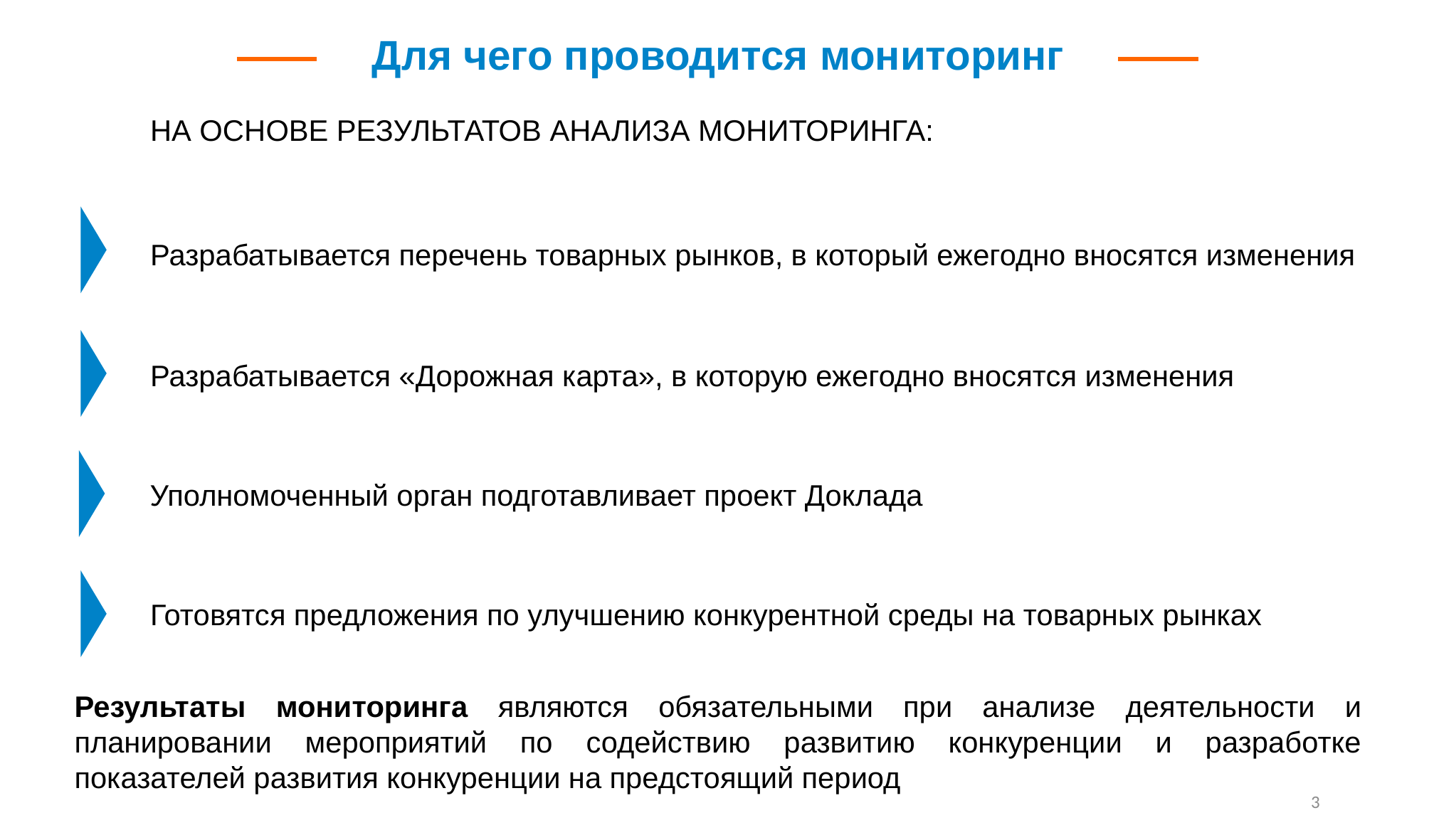

Для чего проводится мониторинг

НА ОСНОВЕ РЕЗУЛЬТАТОВ АНАЛИЗА МОНИТОРИНГА:
Разрабатывается перечень товарных рынков, в который ежегодно вносятся изменения

Разрабатывается «Дорожная карта», в которую ежегодно вносятся изменения

Уполномоченный орган подготавливает проект Доклада

Готовятся предложения по улучшению конкурентной среды на товарных рынках

Результаты мониторинга являются обязательными при анализе деятельности и планировании мероприятий по содействию развитию конкуренции и разработке показателей развития конкуренции на предстоящий период
3